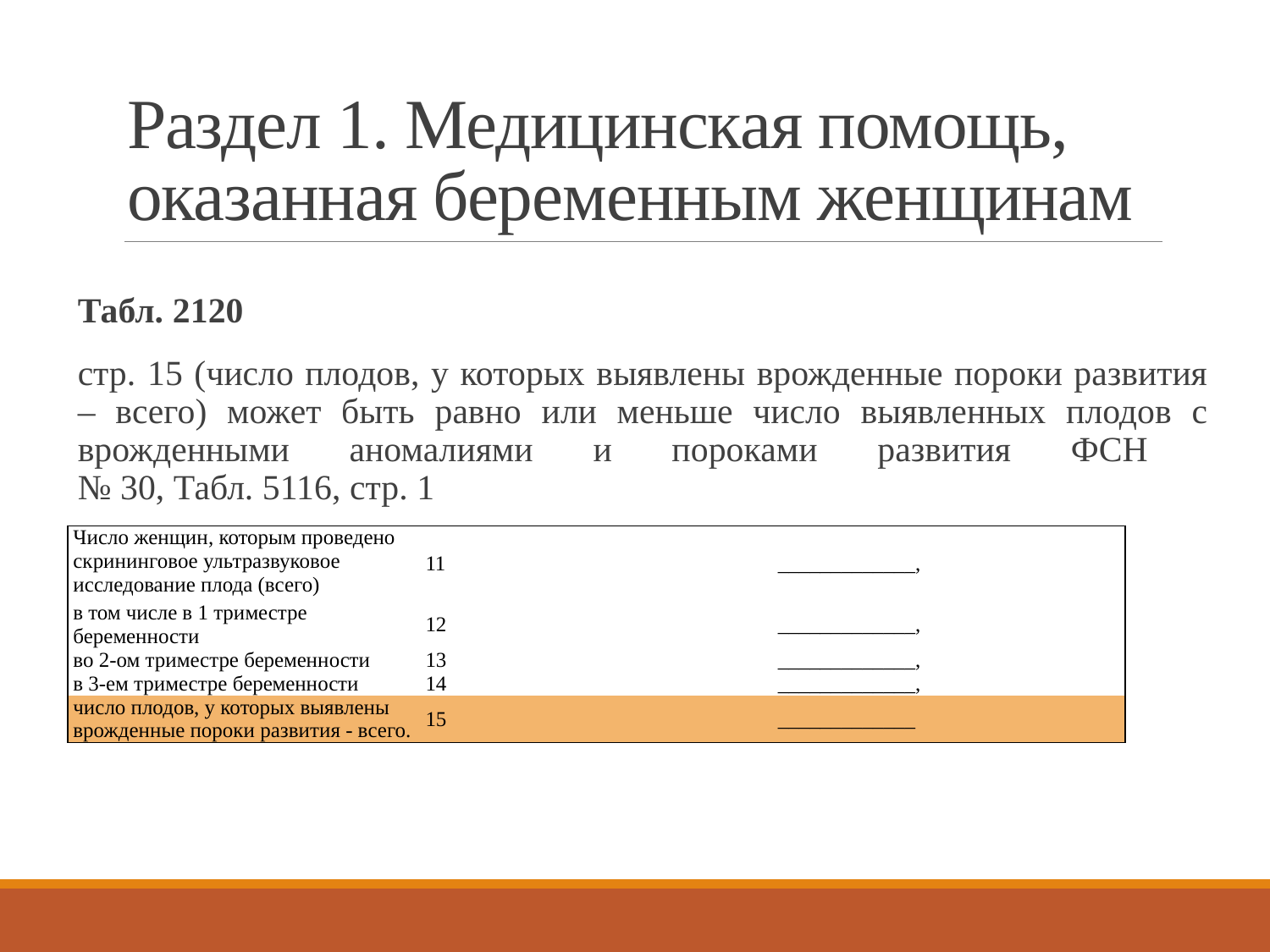

# Раздел 1. Медицинская помощь, оказанная беременным женщинам
	Табл. 2120
стр. 15 (число плодов, у которых выявлены врожденные пороки развития – всего) может быть равно или меньше число выявленных плодов с врожденными аномалиями и пороками развития ФСН
№ 30, Табл. 5116, стр. 1
| Число женщин, которым проведено скрининговое ультразвуковое исследование плода (всего) | 11 | \_\_\_\_\_\_\_\_\_\_\_\_\_, |
| --- | --- | --- |
| в том числе в 1 триместре беременности | 12 | \_\_\_\_\_\_\_\_\_\_\_\_\_, |
| во 2-ом триместре беременности | 13 | \_\_\_\_\_\_\_\_\_\_\_\_\_, |
| в 3-ем триместре беременности | 14 | \_\_\_\_\_\_\_\_\_\_\_\_\_, |
| число плодов, у которых выявлены врожденные пороки развития - всего. | 15 | \_\_\_\_\_\_\_\_\_\_\_\_\_ |